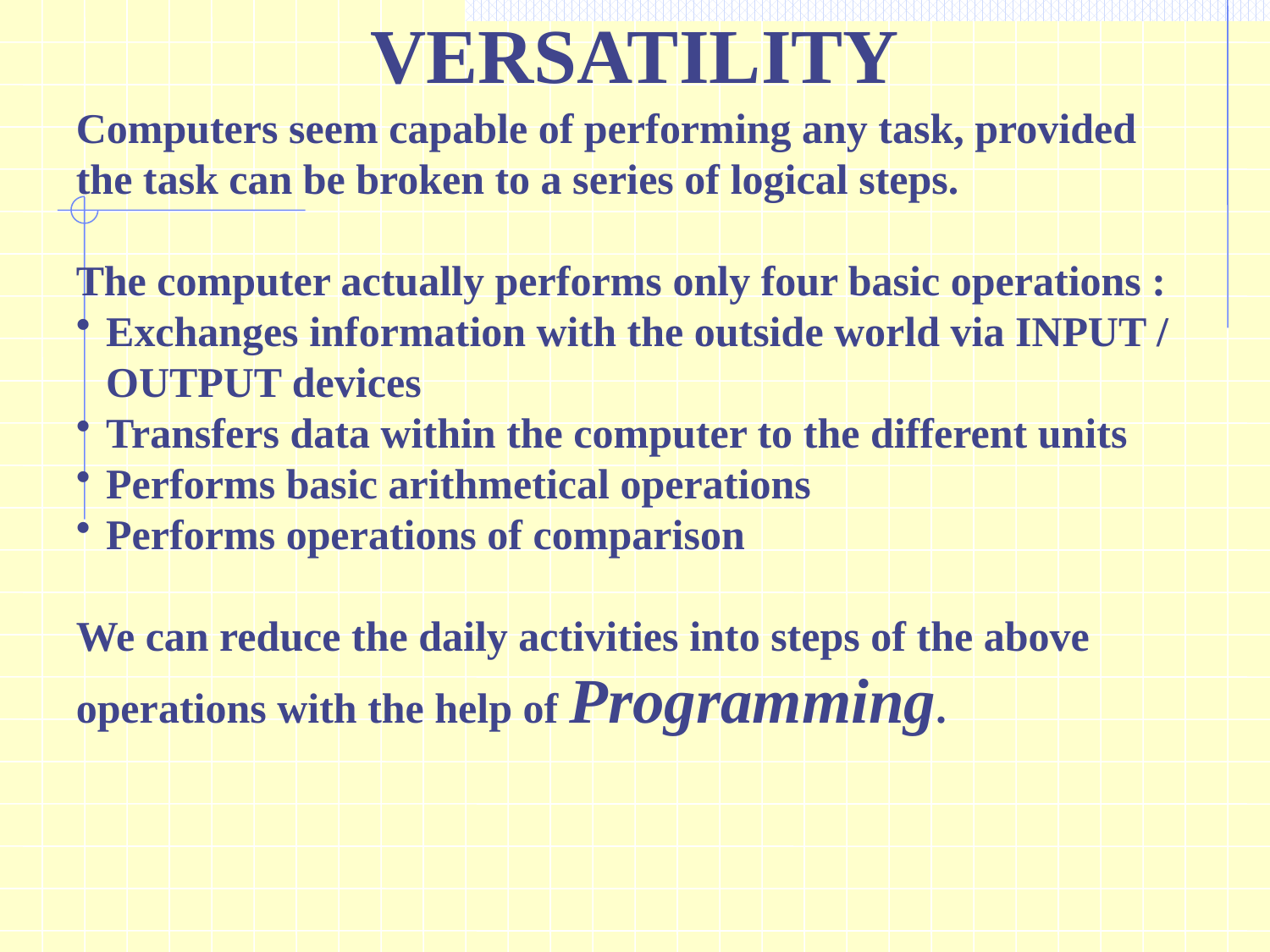

VERSATILITY
Computers seem capable of performing any task, provided the task can be broken to a series of logical steps.

The computer actually performs only four basic operations :
Exchanges information with the outside world via INPUT / OUTPUT devices
Transfers data within the computer to the different units
Performs basic arithmetical operations
Performs operations of comparison

We can reduce the daily activities into steps of the above operations with the help of Programming.